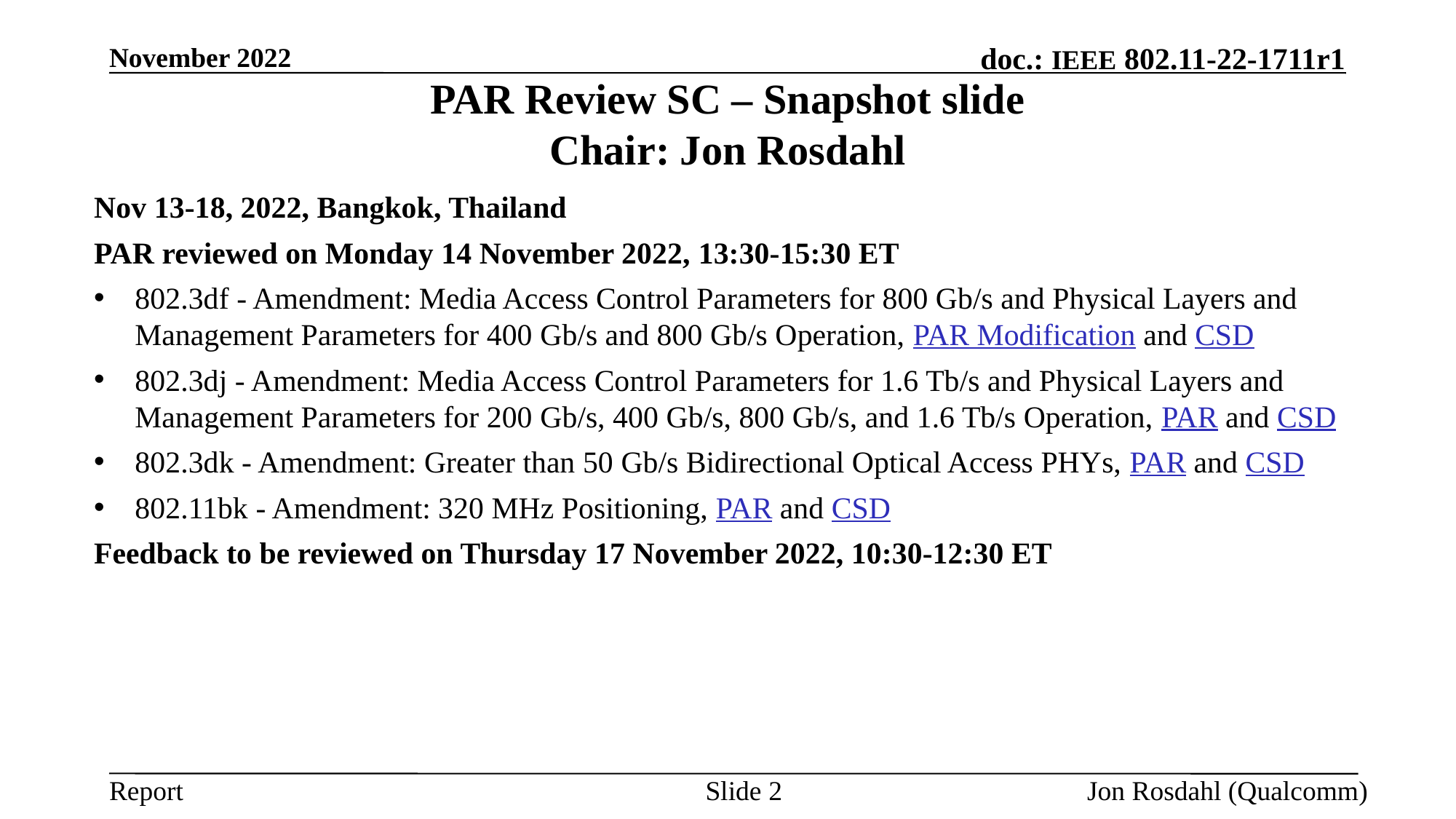

November 2022
# PAR Review SC – Snapshot slide Chair: Jon Rosdahl
Nov 13-18, 2022, Bangkok, Thailand
PAR reviewed on Monday 14 November 2022, 13:30-15:30 ET
802.3df - Amendment: Media Access Control Parameters for 800 Gb/s and Physical Layers and Management Parameters for 400 Gb/s and 800 Gb/s Operation, PAR Modification and CSD
802.3dj - Amendment: Media Access Control Parameters for 1.6 Tb/s and Physical Layers and Management Parameters for 200 Gb/s, 400 Gb/s, 800 Gb/s, and 1.6 Tb/s Operation, PAR and CSD
802.3dk - Amendment: Greater than 50 Gb/s Bidirectional Optical Access PHYs, PAR and CSD
802.11bk - Amendment: 320 MHz Positioning, PAR and CSD
Feedback to be reviewed on Thursday 17 November 2022, 10:30-12:30 ET
Slide 2
Jon Rosdahl (Qualcomm)